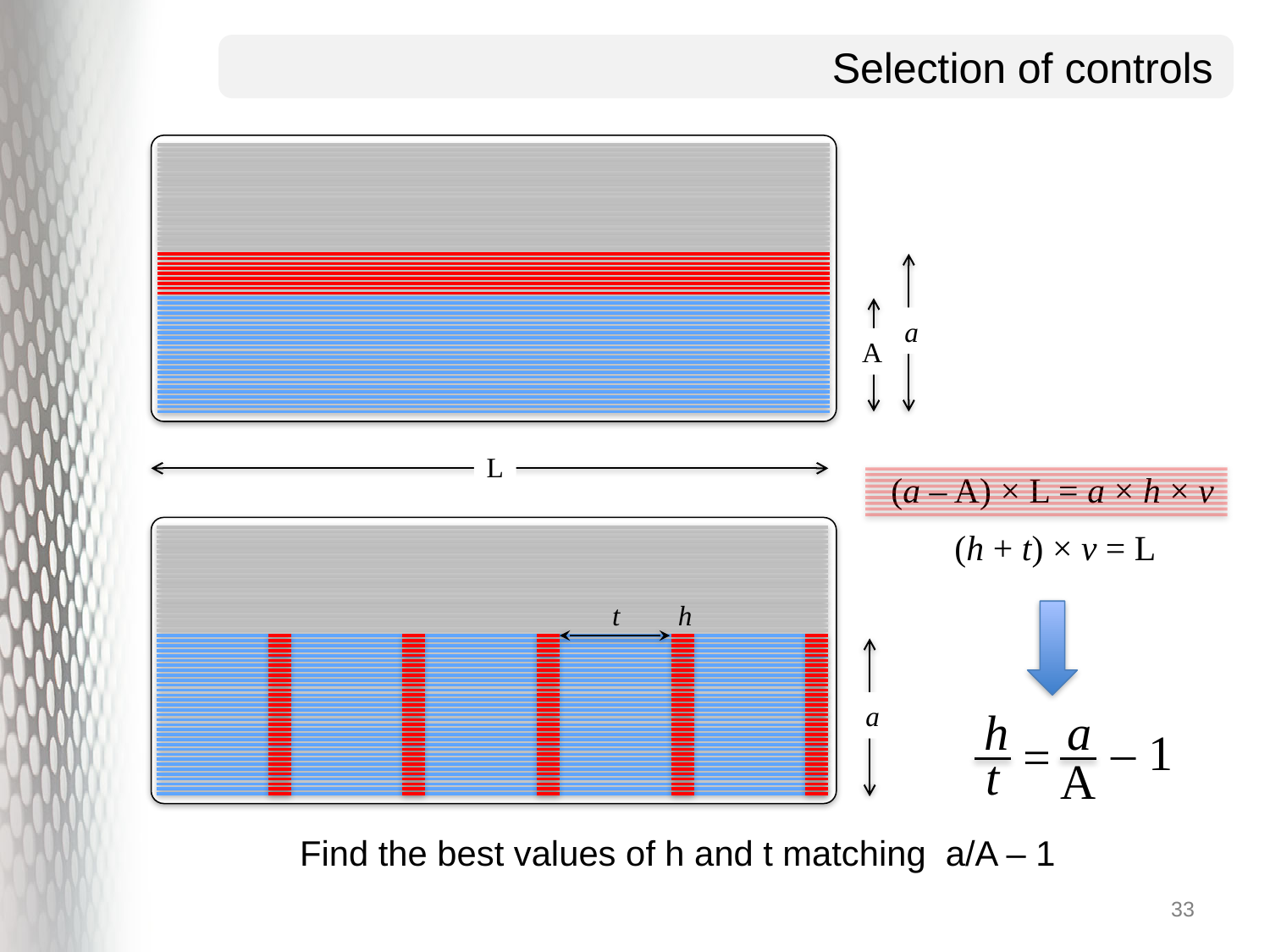

# Selection of controls

a
A
L
(a – A) × L = a × h × v
(h + t) × v = L

t
h

h
a
 – 1
=
t
A
Find the best values of h and t matching  a/A – 1
a